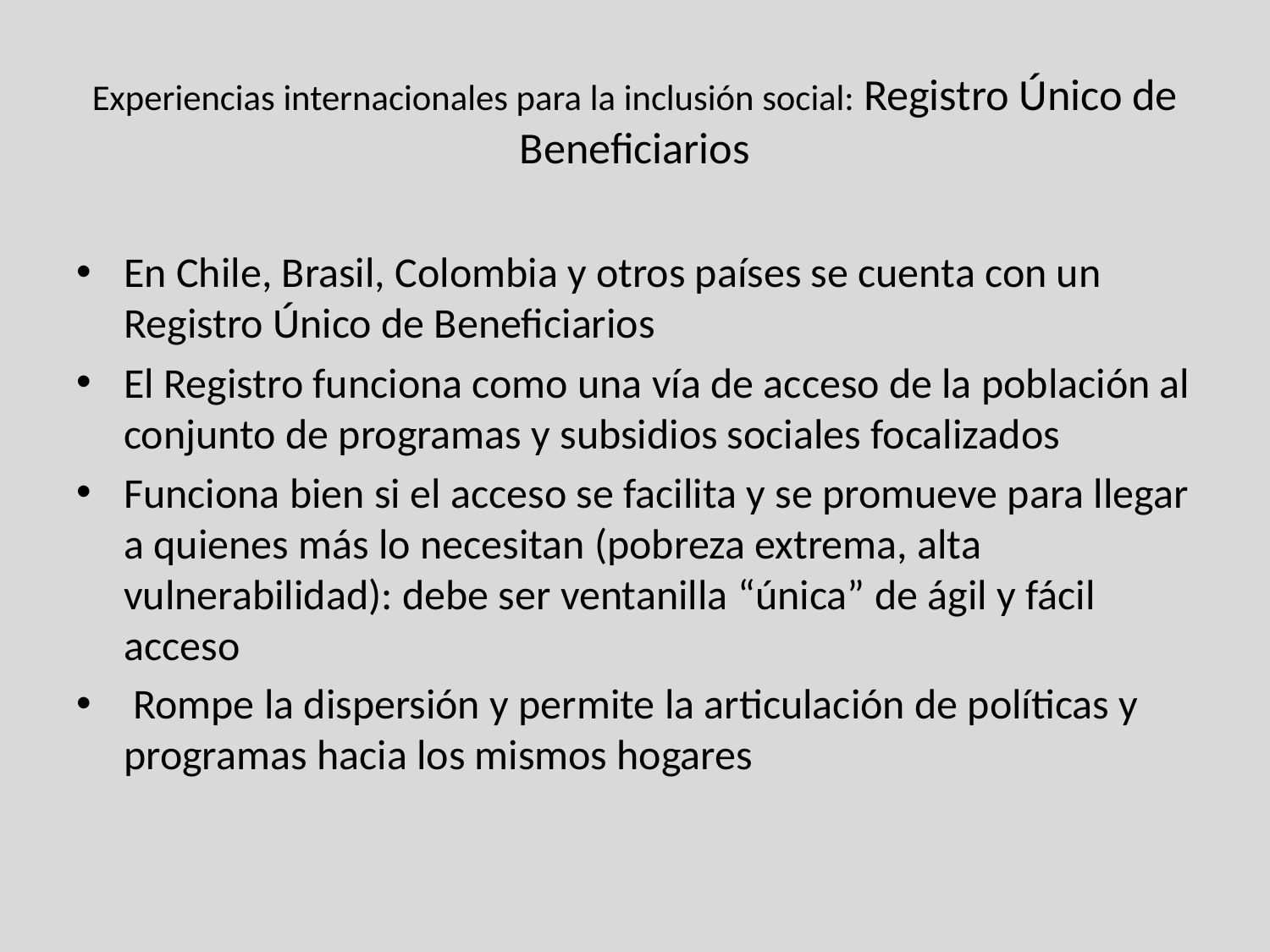

# Experiencias internacionales para la inclusión social: Registro Único de Beneficiarios
En Chile, Brasil, Colombia y otros países se cuenta con un Registro Único de Beneficiarios
El Registro funciona como una vía de acceso de la población al conjunto de programas y subsidios sociales focalizados
Funciona bien si el acceso se facilita y se promueve para llegar a quienes más lo necesitan (pobreza extrema, alta vulnerabilidad): debe ser ventanilla “única” de ágil y fácil acceso
 Rompe la dispersión y permite la articulación de políticas y programas hacia los mismos hogares